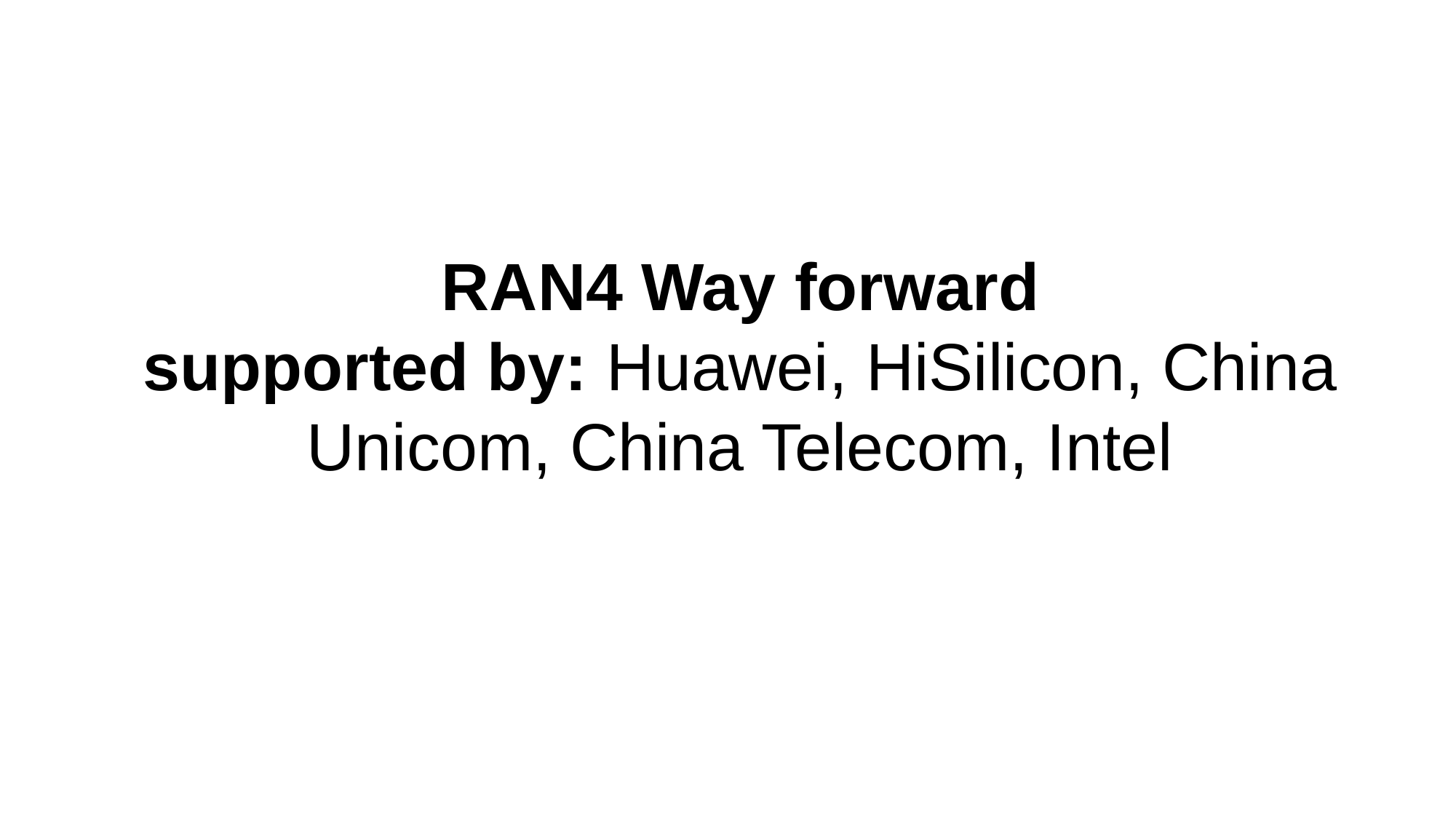

# RAN4 Way forward supported by: Huawei, HiSilicon, China Unicom, China Telecom, Intel